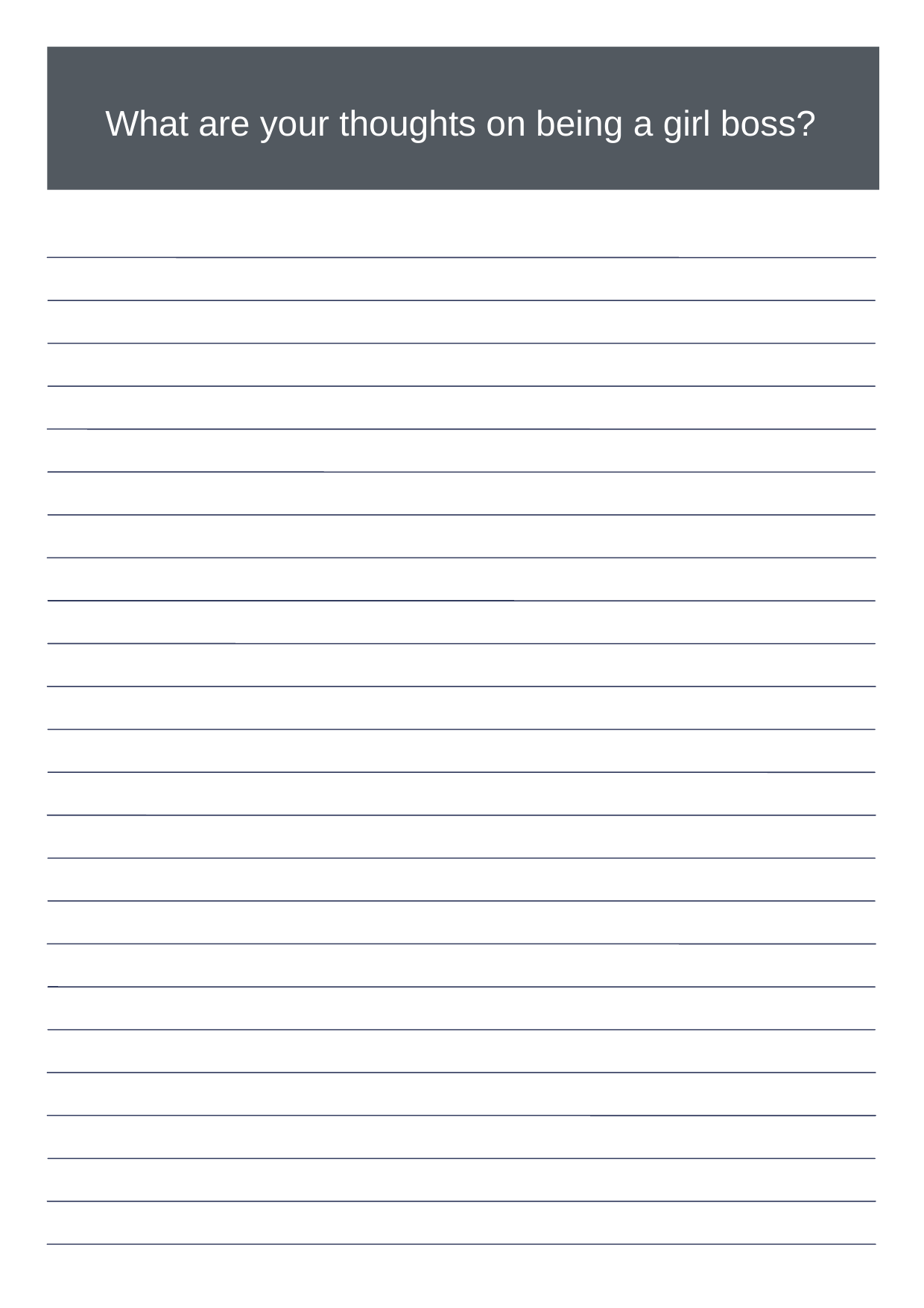

What are your thoughts on being a girl boss?